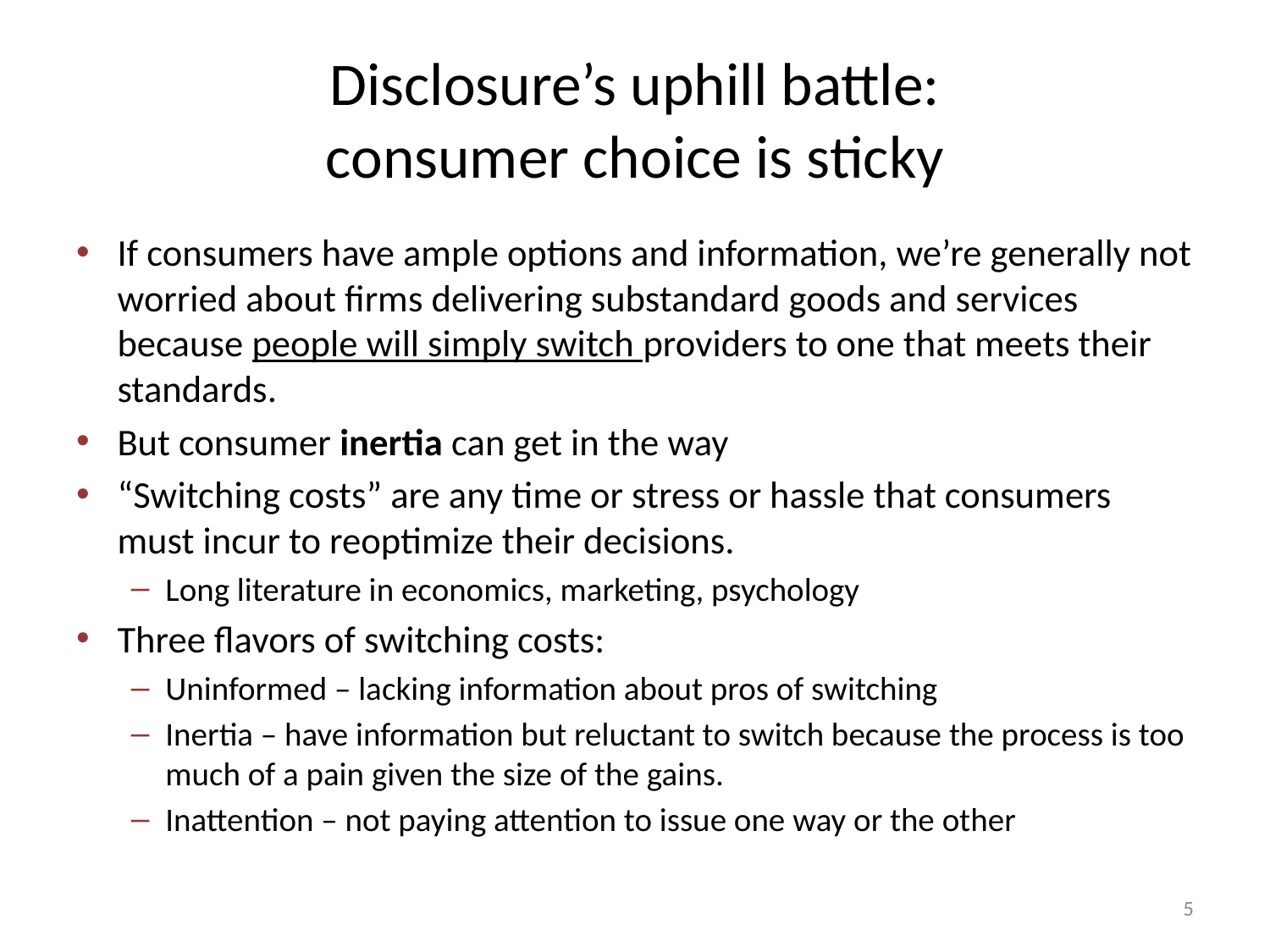

# Disclosure’s uphill battle: consumer choice is sticky
If consumers have ample options and information, we’re generally not worried about firms delivering substandard goods and services because people will simply switch providers to one that meets their standards.
But consumer inertia can get in the way
“Switching costs” are any time or stress or hassle that consumers must incur to reoptimize their decisions.
Long literature in economics, marketing, psychology
Three flavors of switching costs:
Uninformed – lacking information about pros of switching
Inertia – have information but reluctant to switch because the process is too much of a pain given the size of the gains.
Inattention – not paying attention to issue one way or the other
5